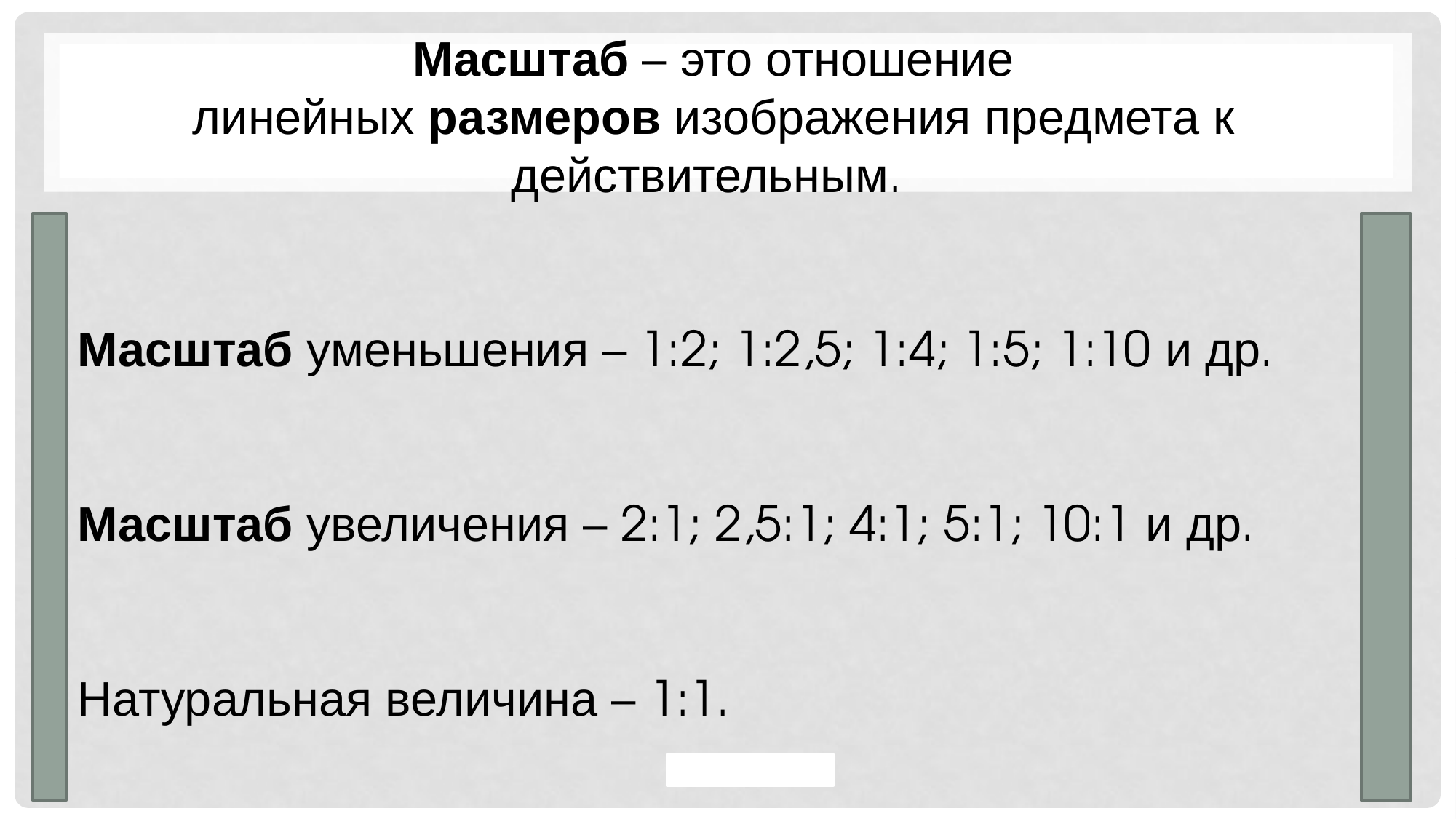

Масштаб – это отношение линейных размеров изображения предмета к действительным.

Масштаб уменьшения – 1:2; 1:2,5; 1:4; 1:5; 1:10 и др.

Масштаб увеличения – 2:1; 2,5:1; 4:1; 5:1; 10:1 и др.

Натуральная величина – 1:1.